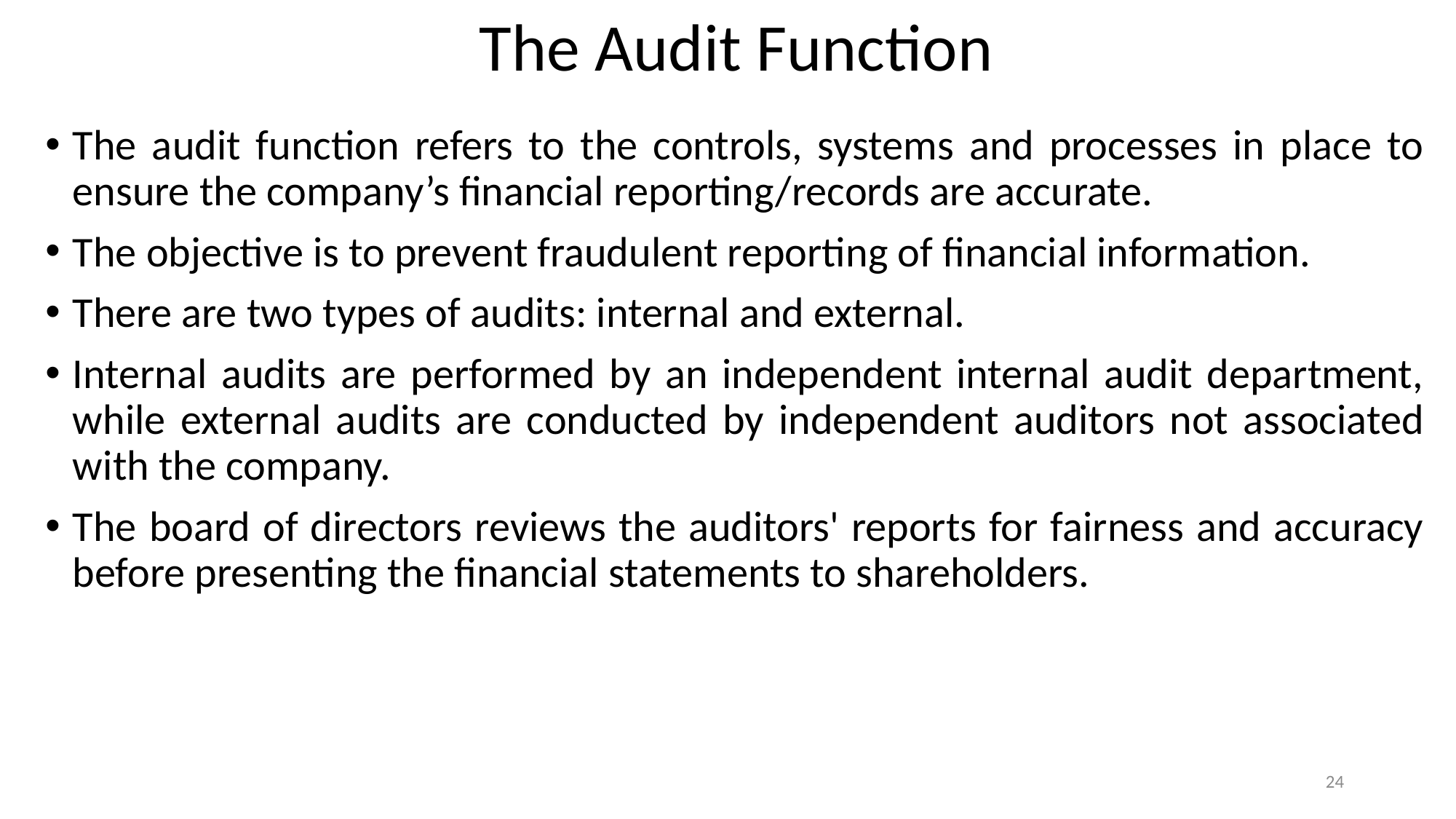

# The Audit Function
The audit function refers to the controls, systems and processes in place to ensure the company’s financial reporting/records are accurate.
The objective is to prevent fraudulent reporting of financial information.
There are two types of audits: internal and external.
Internal audits are performed by an independent internal audit department, while external audits are conducted by independent auditors not associated with the company.
The board of directors reviews the auditors' reports for fairness and accuracy before presenting the financial statements to shareholders.
24